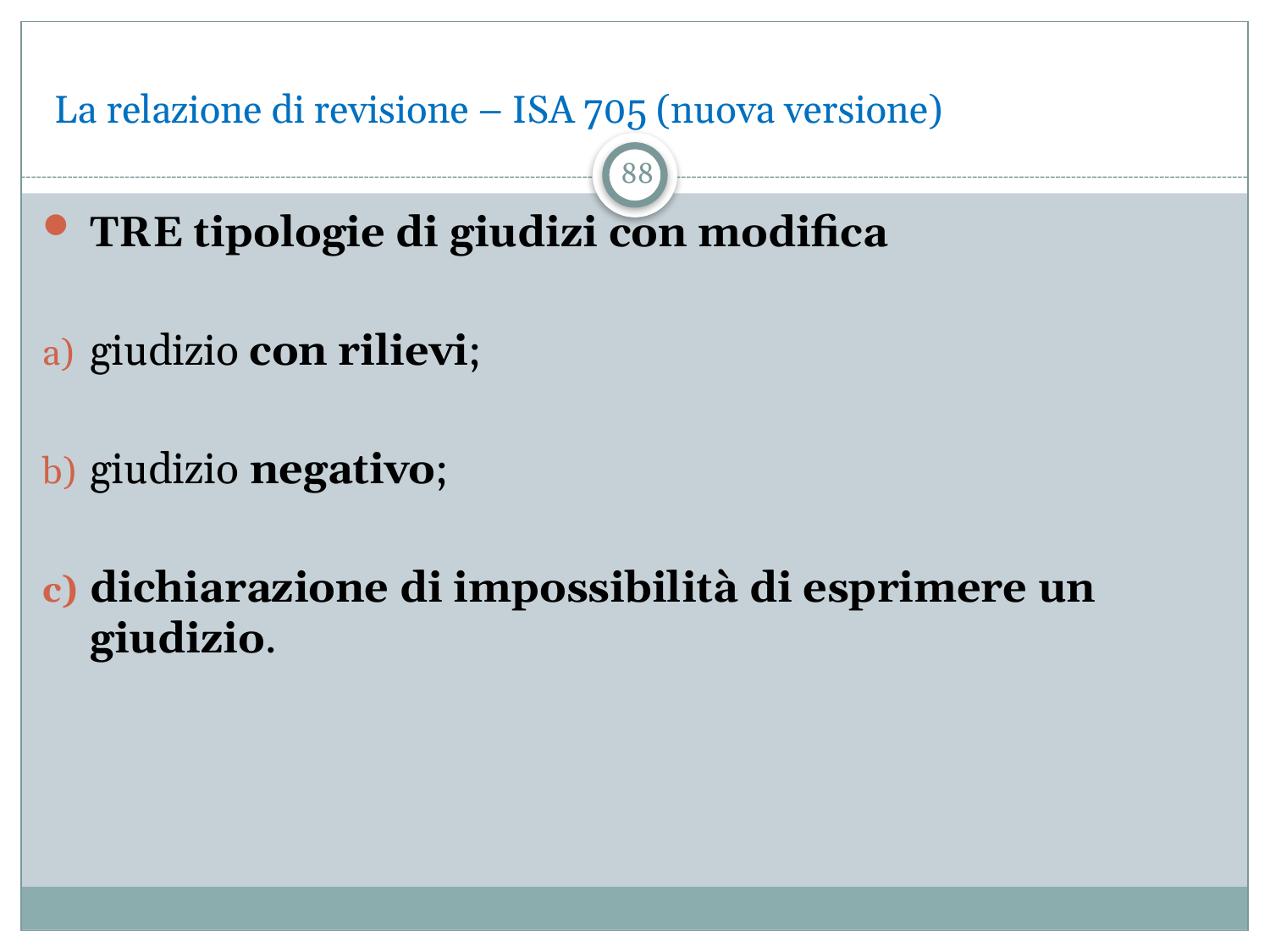

# La relazione di revisione – ISA 705 (nuova versione)
88
TRE tipologie di giudizi con modifica

giudizio con rilievi;

giudizio negativo;

dichiarazione di impossibilità di esprimere un giudizio.